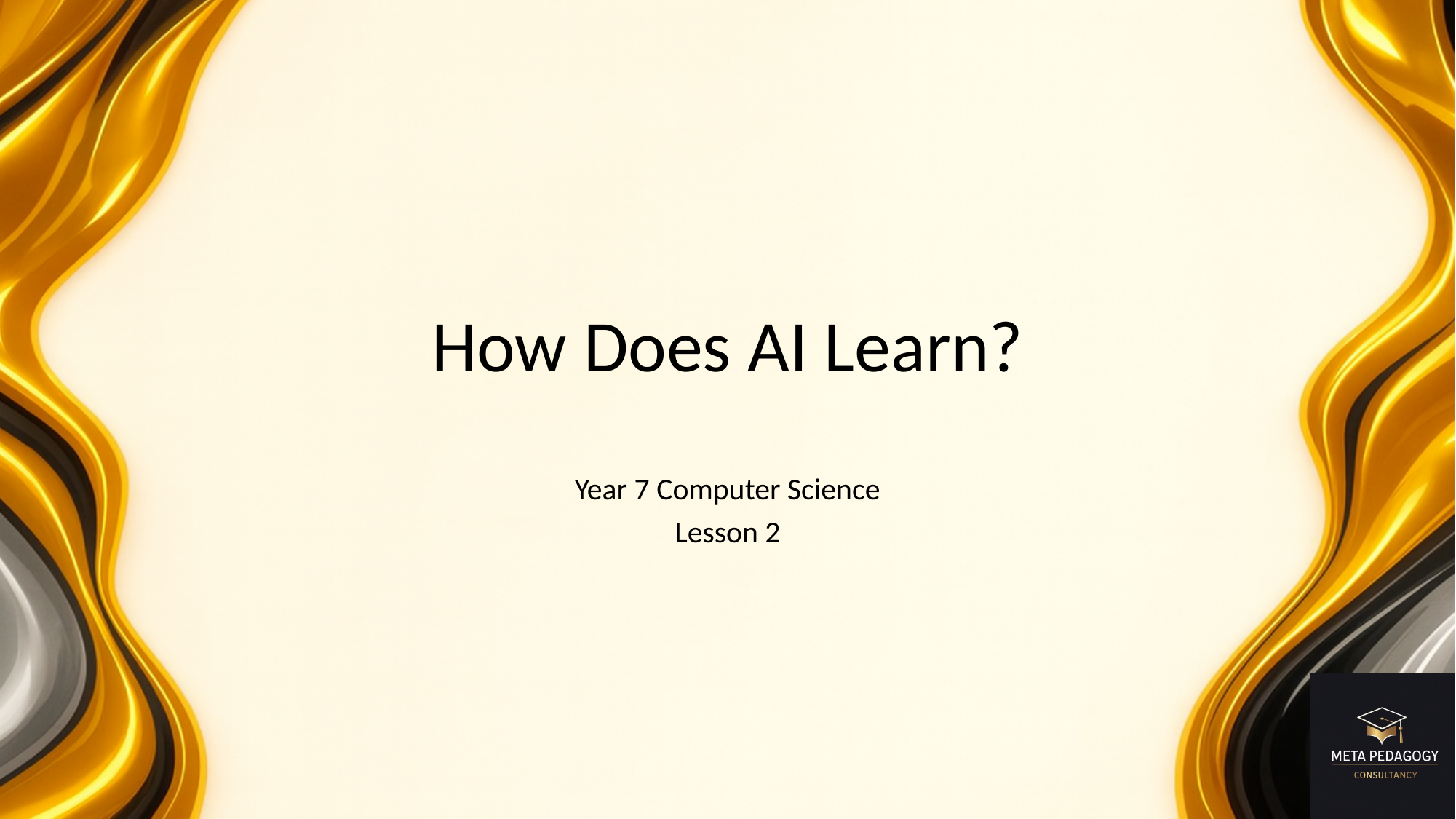

# How Does AI Learn?
Year 7 Computer Science
Lesson 2